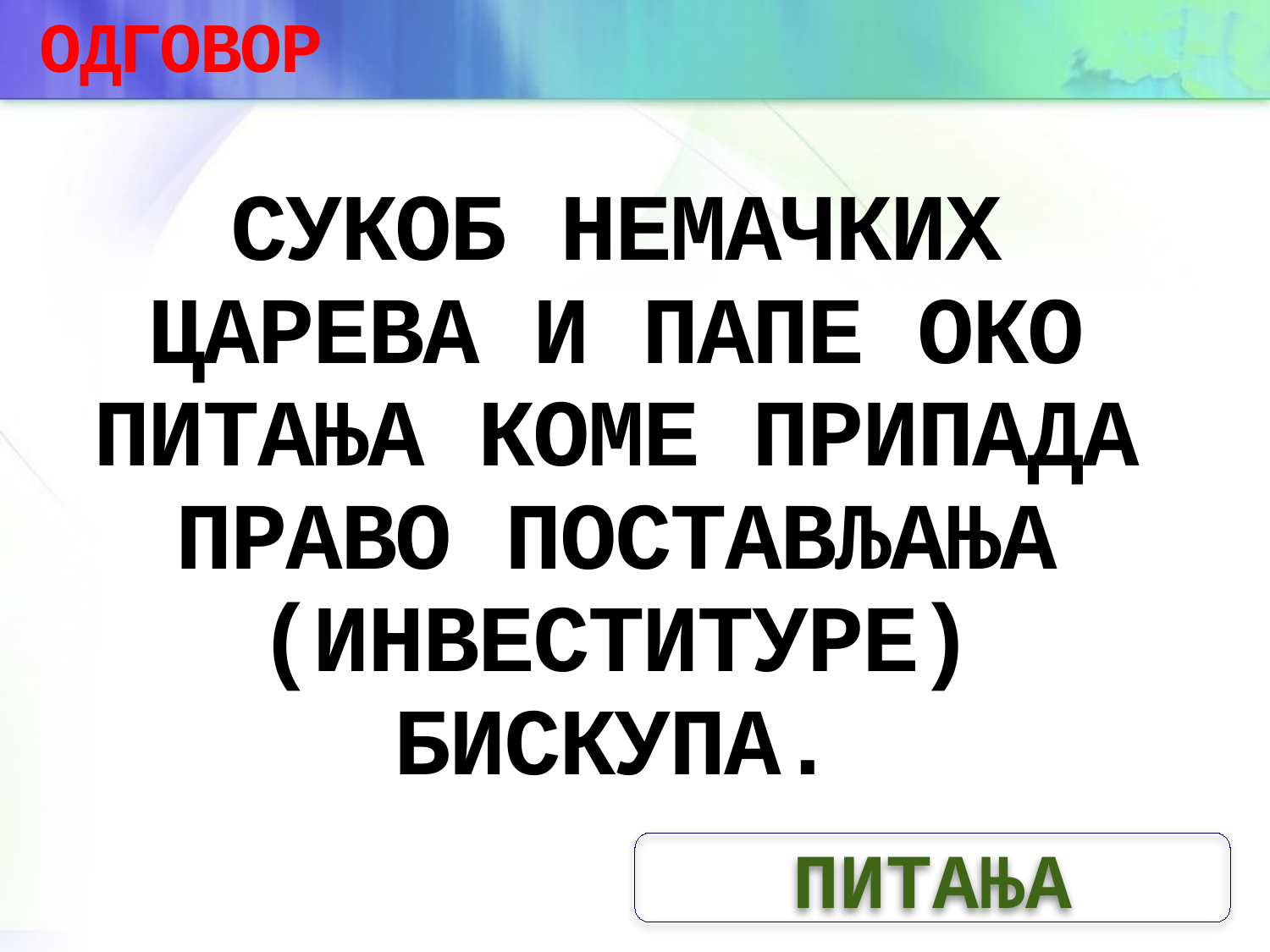

ОДГОВОР
# СУКОБ НЕМАЧКИХ ЦАРЕВА И ПАПЕ ОКО ПИТАЊА КОМЕ ПРИПАДА ПРАВО ПОСТАВЉАЊА (ИНВЕСТИТУРЕ) БИСКУПА.
ПИТАЊА